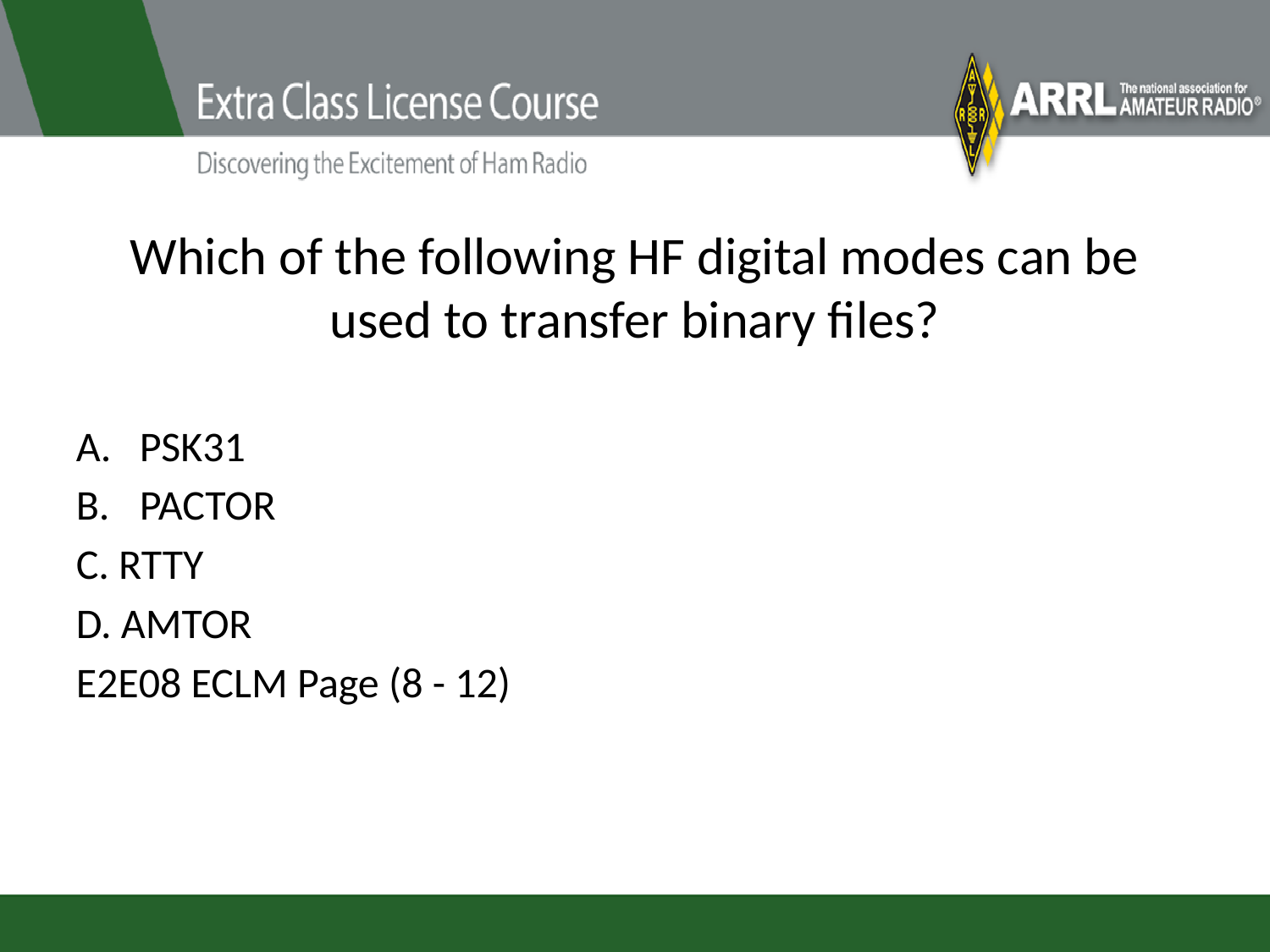

# Which of the following HF digital modes can be used to transfer binary files?
PSK31
PACTOR
C. RTTY
D. AMTOR
E2E08 ECLM Page (8 - 12)